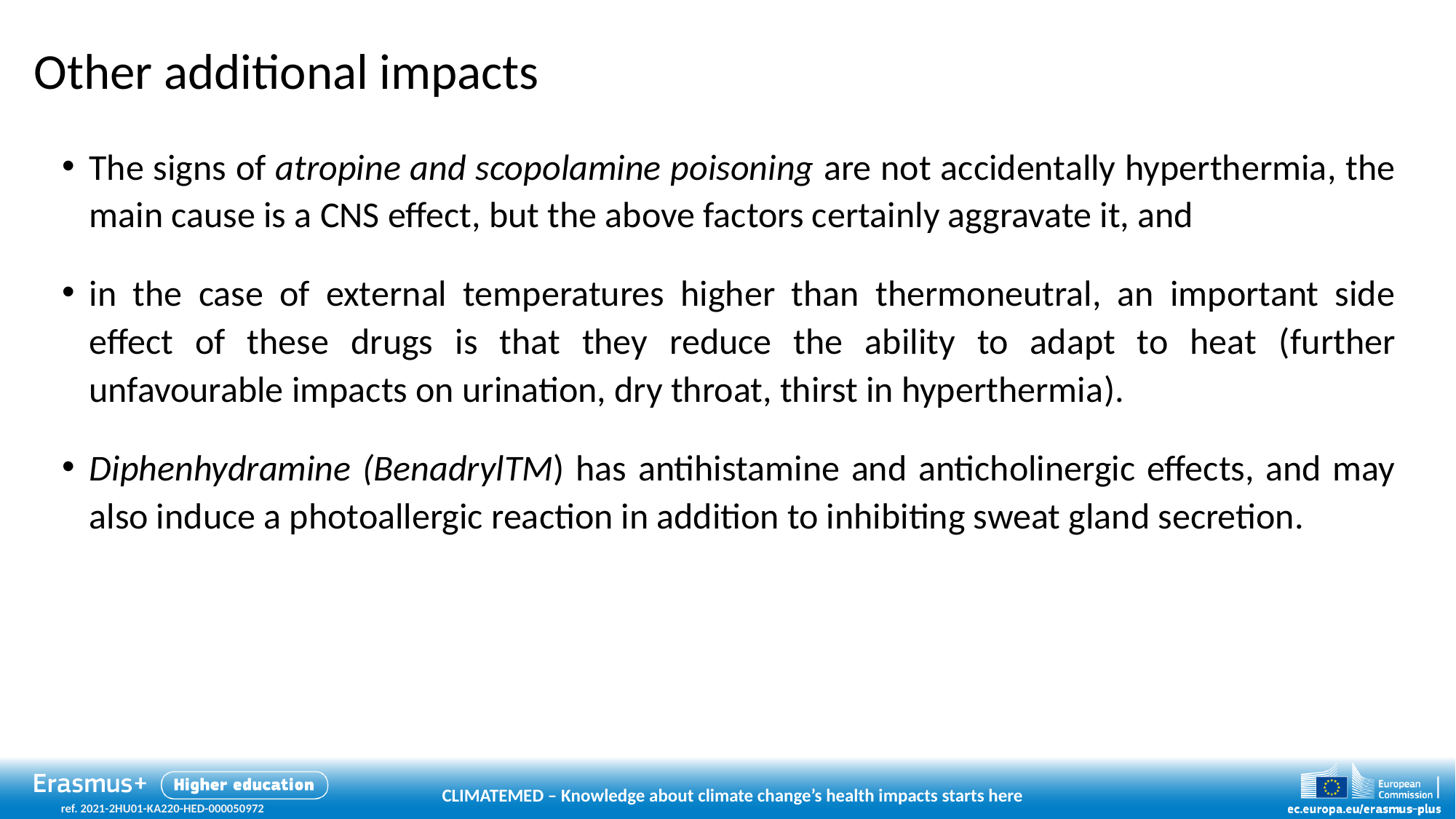

# Other additional impacts
The signs of atropine and scopolamine poisoning are not accidentally hyperthermia, the main cause is a CNS effect, but the above factors certainly aggravate it, and
in the case of external temperatures higher than thermoneutral, an important side effect of these drugs is that they reduce the ability to adapt to heat (further unfavourable impacts on urination, dry throat, thirst in hyperthermia).
Diphenhydramine (BenadrylTM) has antihistamine and anticholinergic effects, and may also induce a photoallergic reaction in addition to inhibiting sweat gland secretion.